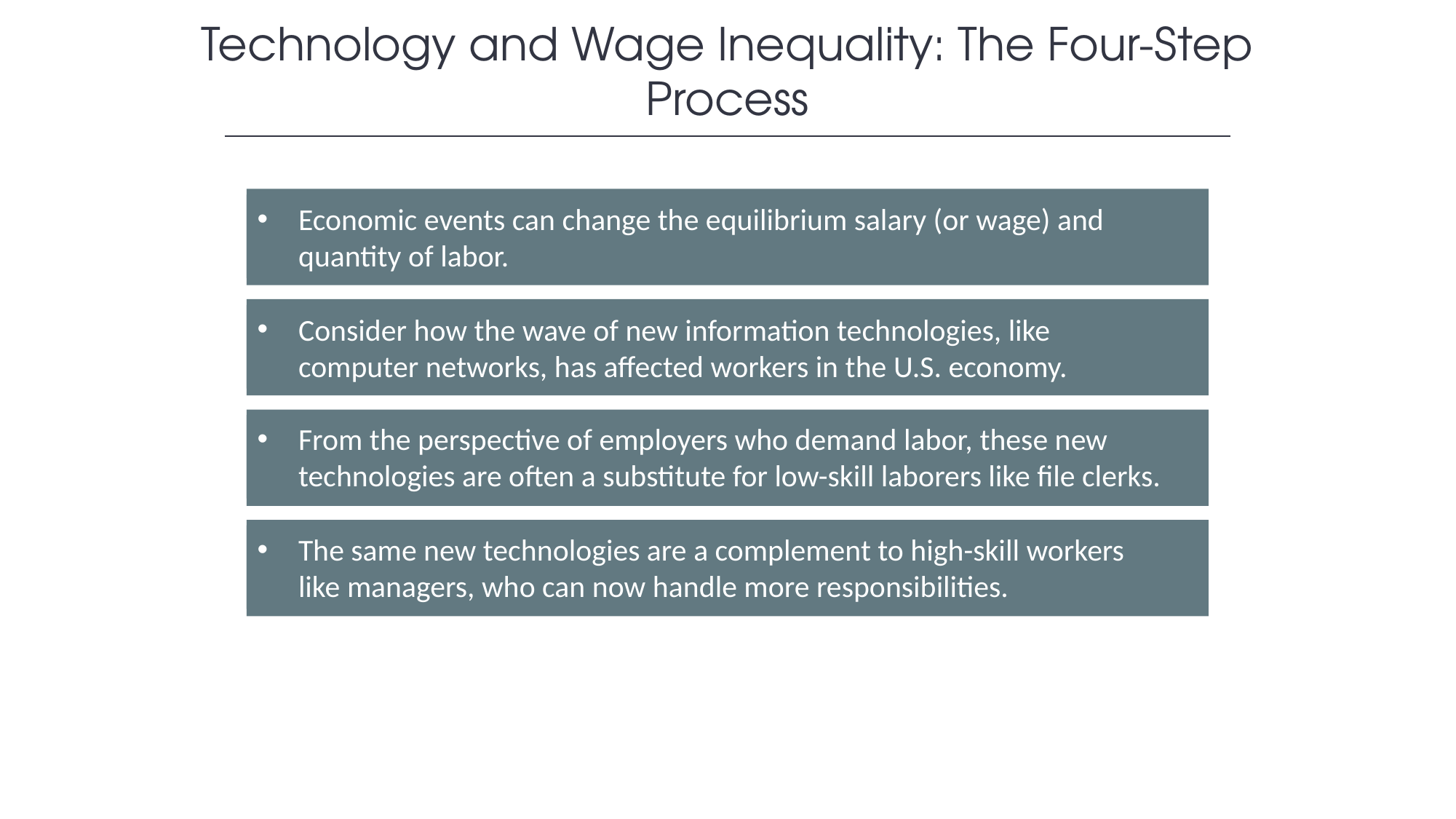

Technology and Wage Inequality: The Four-Step Process

Economic events can change the equilibrium salary (or wage) and quantity of labor.

Consider how the wave of new information technologies, like computer networks, has affected workers in the U.S. economy.

From the perspective of employers who demand labor, these new technologies are often a substitute for low-skill laborers like file clerks.

The same new technologies are a complement to high-skill workers like managers, who can now handle more responsibilities.